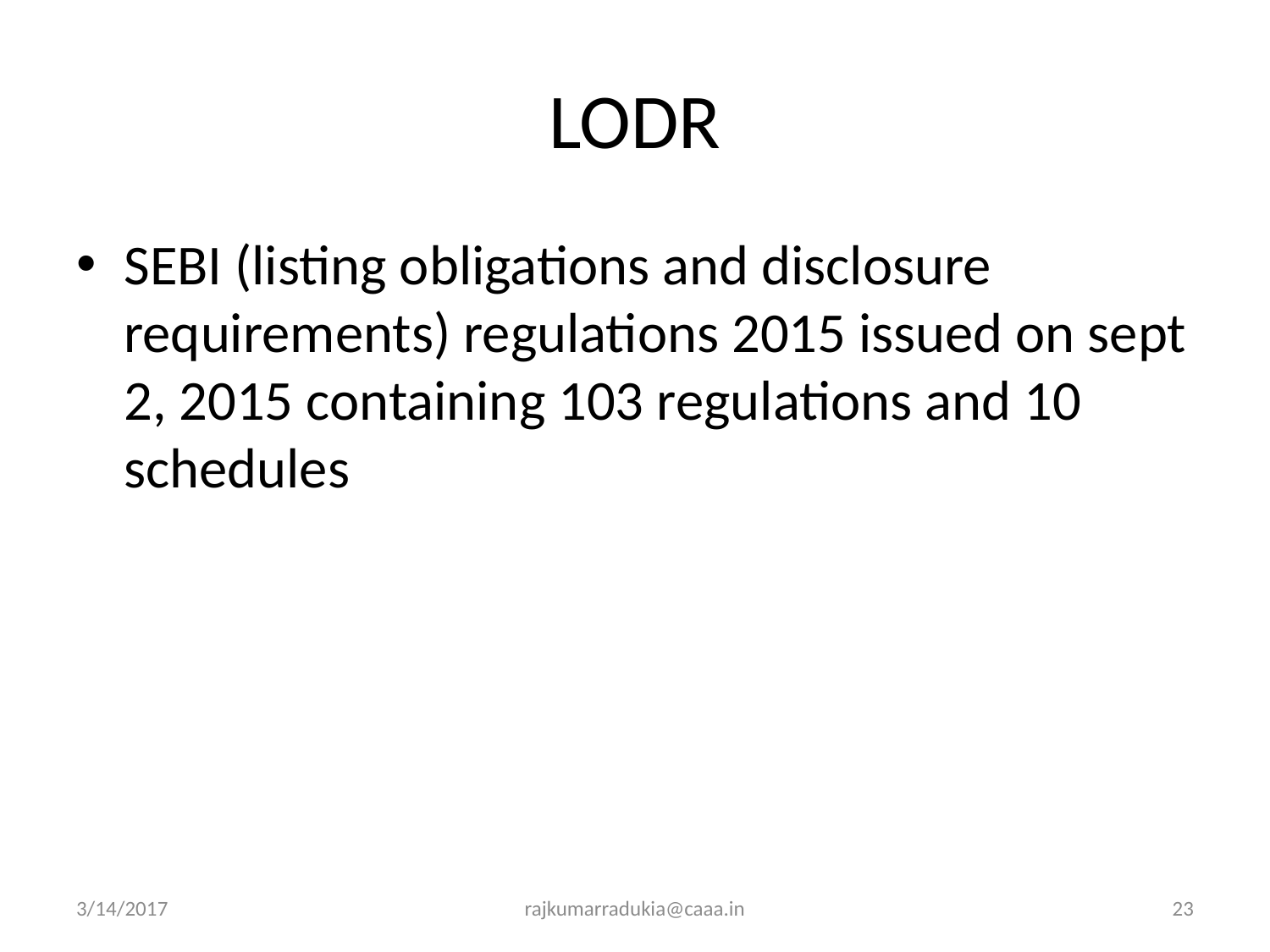

# LODR
SEBI (listing obligations and disclosure requirements) regulations 2015 issued on sept 2, 2015 containing 103 regulations and 10 schedules
3/14/2017
rajkumarradukia@caaa.in
23